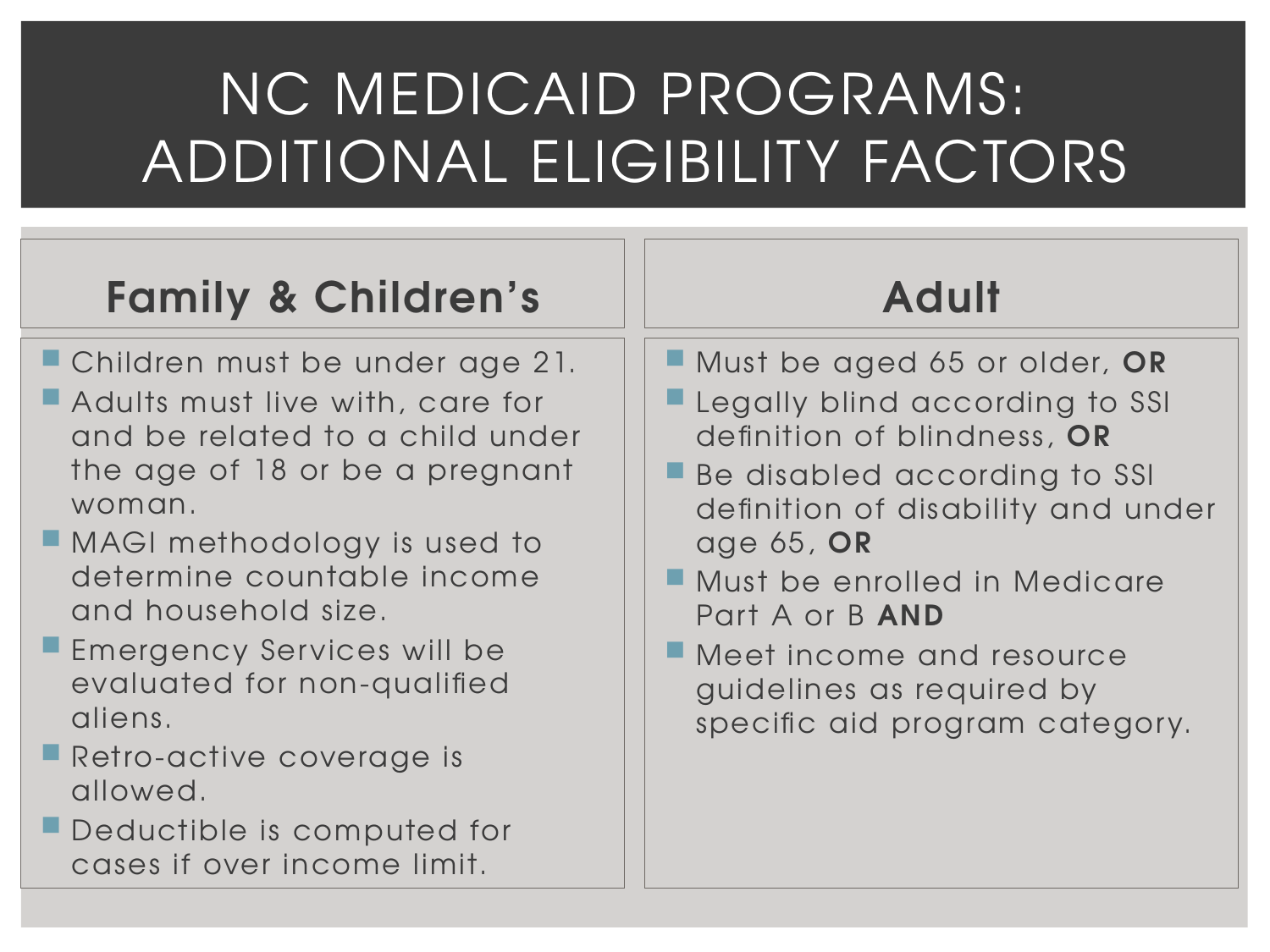

# Nc medicaid programs:  additional eligibility factors
Family & Children’s
Adult
Children must be under age 21.
Adults must live with, care for and be related to a child under the age of 18 or be a pregnant woman.
MAGI methodology is used to determine countable income and household size.
Emergency Services will be evaluated for non-qualified aliens.
Retro-active coverage is allowed.
Deductible is computed for cases if over income limit.
Must be aged 65 or older, OR
Legally blind according to SSI definition of blindness, OR
Be disabled according to SSI definition of disability and under age 65, OR
Must be enrolled in Medicare Part A or B AND
Meet income and resource guidelines as required by specific aid program category.